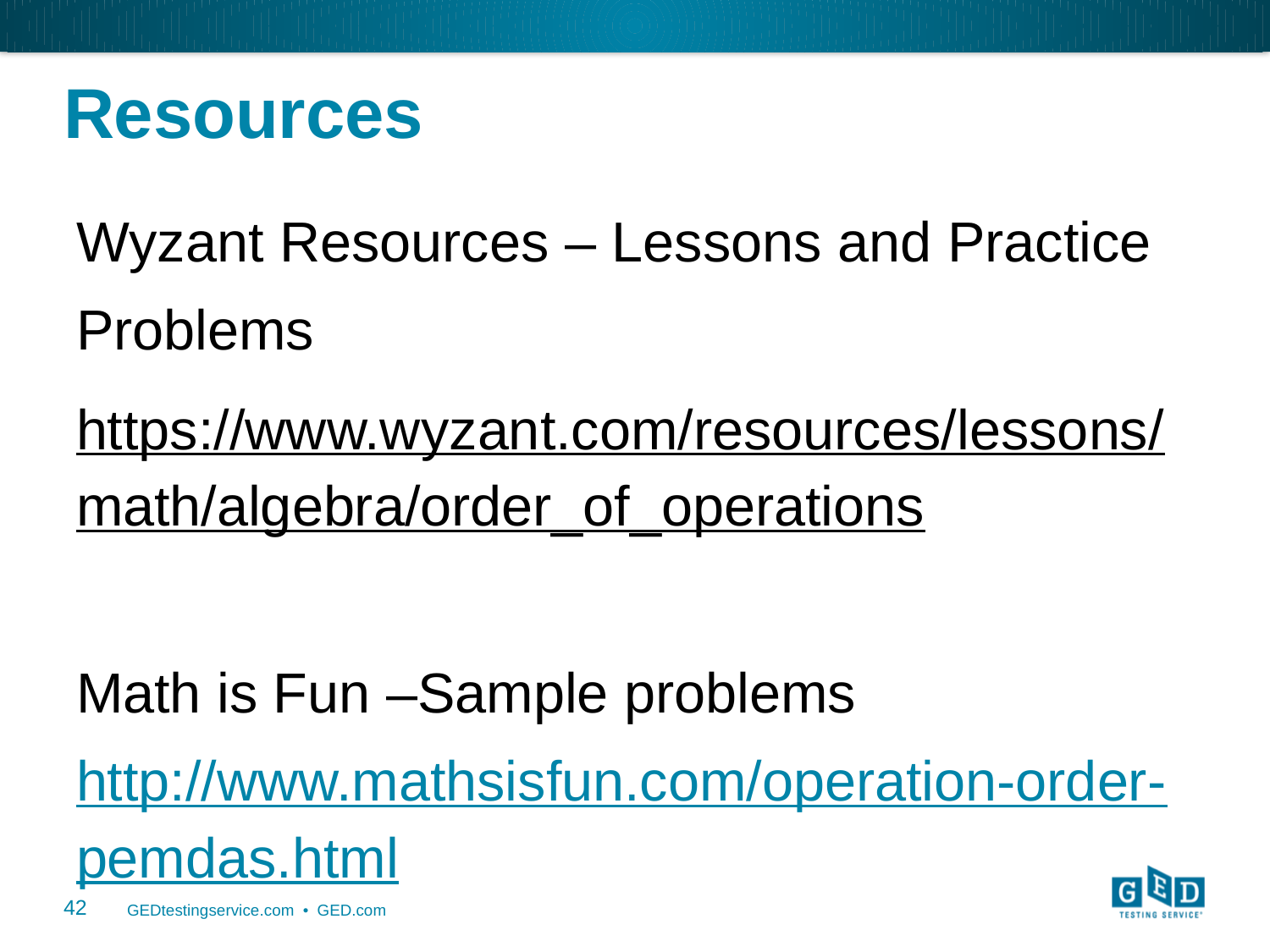

# Resources
Wyzant Resources – Lessons and Practice Problems
https://www.wyzant.com/resources/lessons/math/algebra/order_of_operations
Math is Fun –Sample problems http://www.mathsisfun.com/operation-order-pemdas.html

42